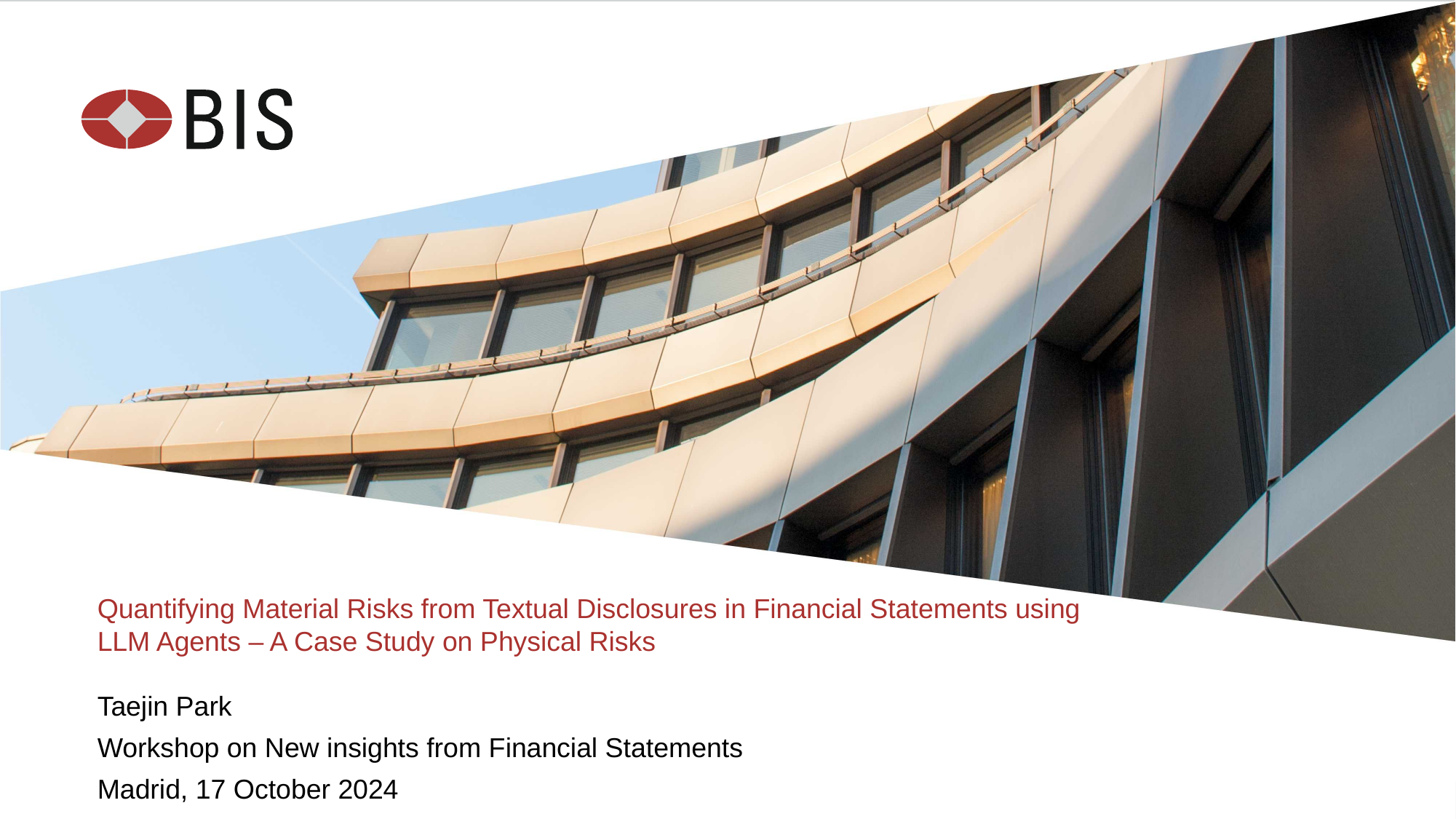

# Quantifying Material Risks from Textual Disclosures in Financial Statements using LLM Agents ­– A Case Study on Physical Risks
Taejin Park
Workshop on New insights from Financial Statements
Madrid, 17 October 2024